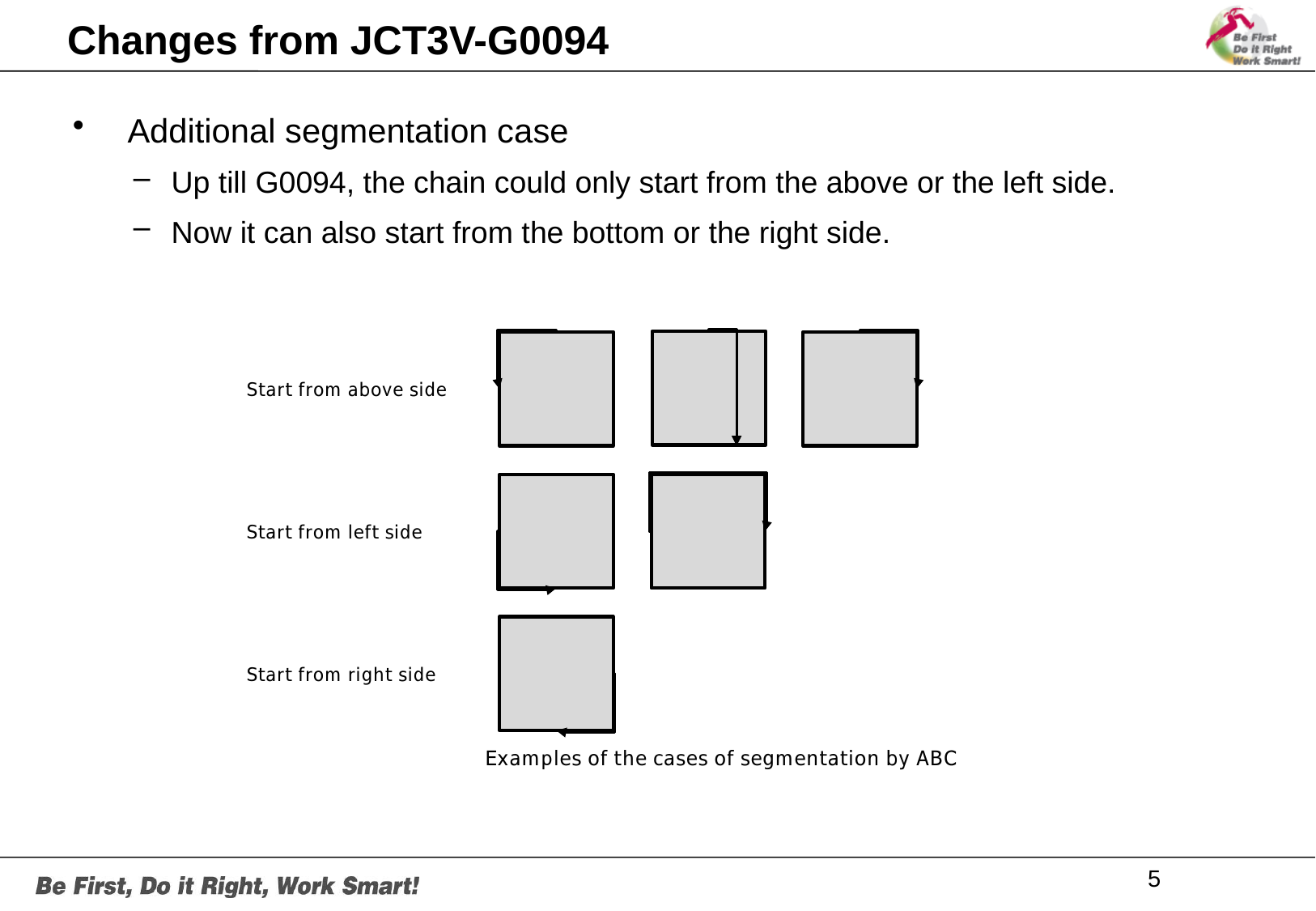

# Changes from JCT3V-G0094
 Additional segmentation case
Up till G0094, the chain could only start from the above or the left side.
Now it can also start from the bottom or the right side.

Start from above side

Start from left side

Start from right side
Examples of the cases of segmentation by ABC
5